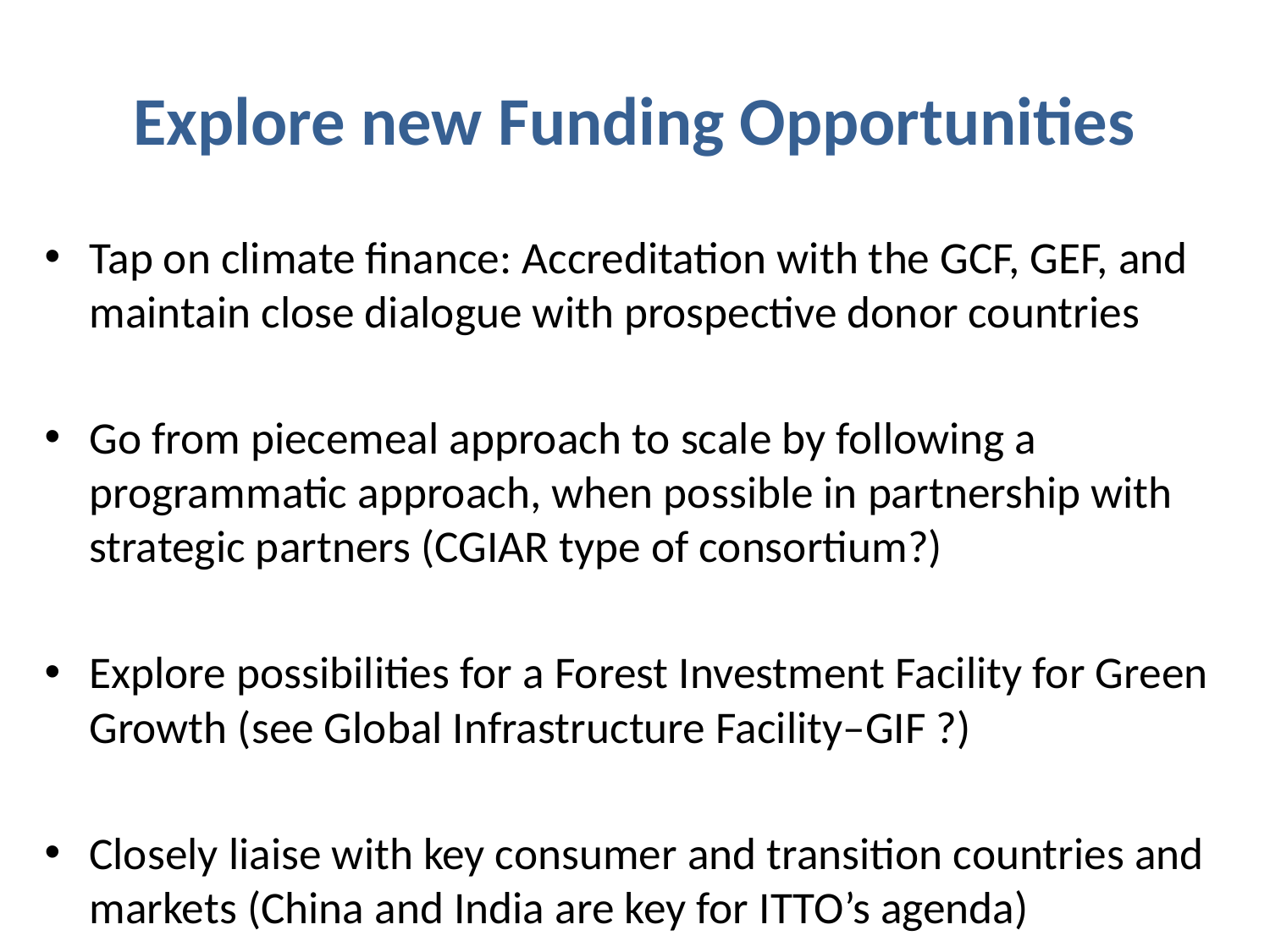

# Explore new Funding Opportunities
Tap on climate finance: Accreditation with the GCF, GEF, and maintain close dialogue with prospective donor countries

Go from piecemeal approach to scale by following a programmatic approach, when possible in partnership with strategic partners (CGIAR type of consortium?)

Explore possibilities for a Forest Investment Facility for Green Growth (see Global Infrastructure Facility–GIF ?)

Closely liaise with key consumer and transition countries and markets (China and India are key for ITTO’s agenda)